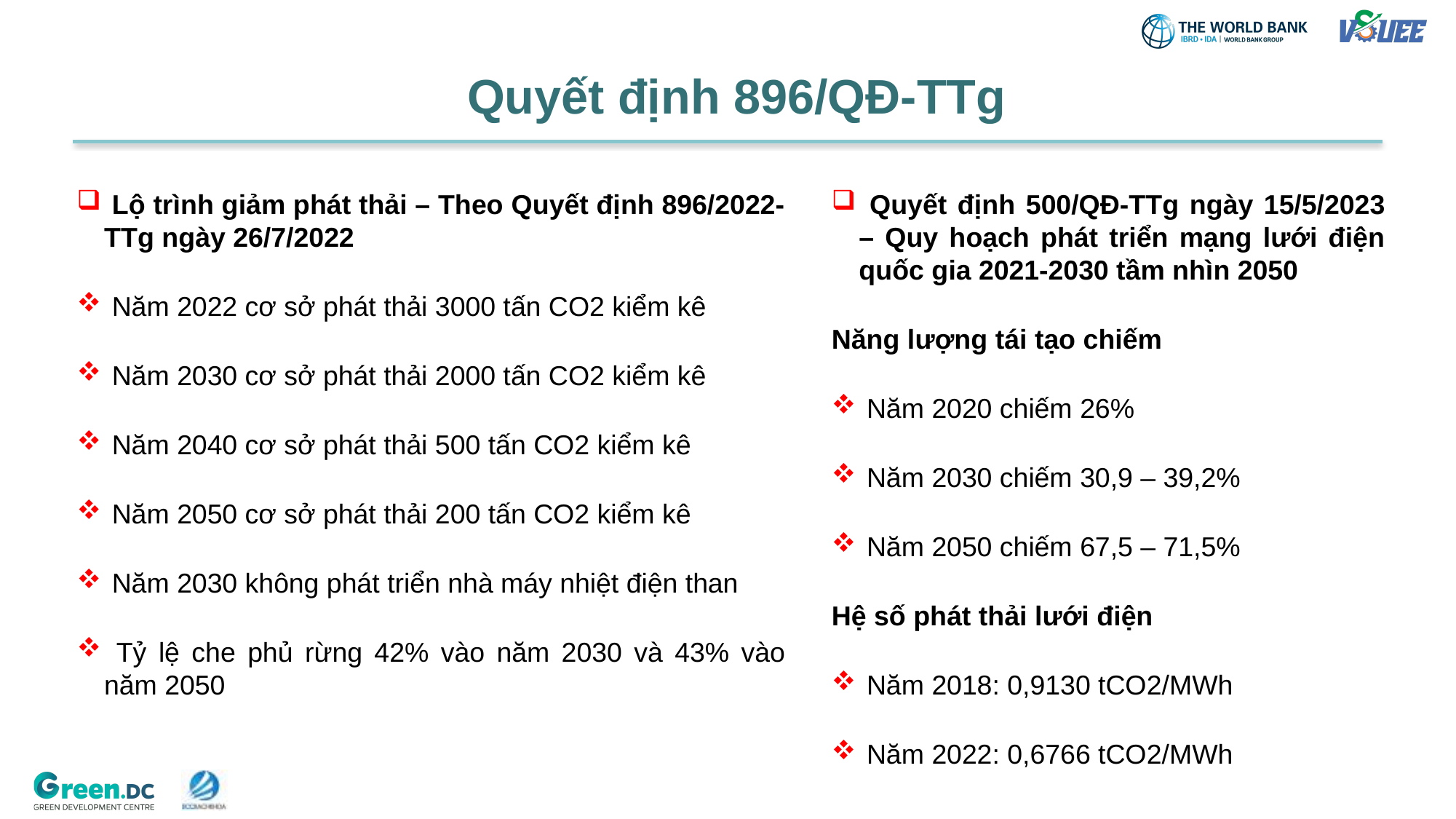

Quyết định 896/QĐ-TTg
 Lộ trình giảm phát thải – Theo Quyết định 896/2022-TTg ngày 26/7/2022
 Năm 2022 cơ sở phát thải 3000 tấn CO2 kiểm kê
 Năm 2030 cơ sở phát thải 2000 tấn CO2 kiểm kê
 Năm 2040 cơ sở phát thải 500 tấn CO2 kiểm kê
 Năm 2050 cơ sở phát thải 200 tấn CO2 kiểm kê
 Năm 2030 không phát triển nhà máy nhiệt điện than
 Tỷ lệ che phủ rừng 42% vào năm 2030 và 43% vào năm 2050

 Quyết định 500/QĐ-TTg ngày 15/5/2023 – Quy hoạch phát triển mạng lưới điện quốc gia 2021-2030 tầm nhìn 2050
Năng lượng tái tạo chiếm
 Năm 2020 chiếm 26%
 Năm 2030 chiếm 30,9 – 39,2%
 Năm 2050 chiếm 67,5 – 71,5%
Hệ số phát thải lưới điện
 Năm 2018: 0,9130 tCO2/MWh
 Năm 2022: 0,6766 tCO2/MWh